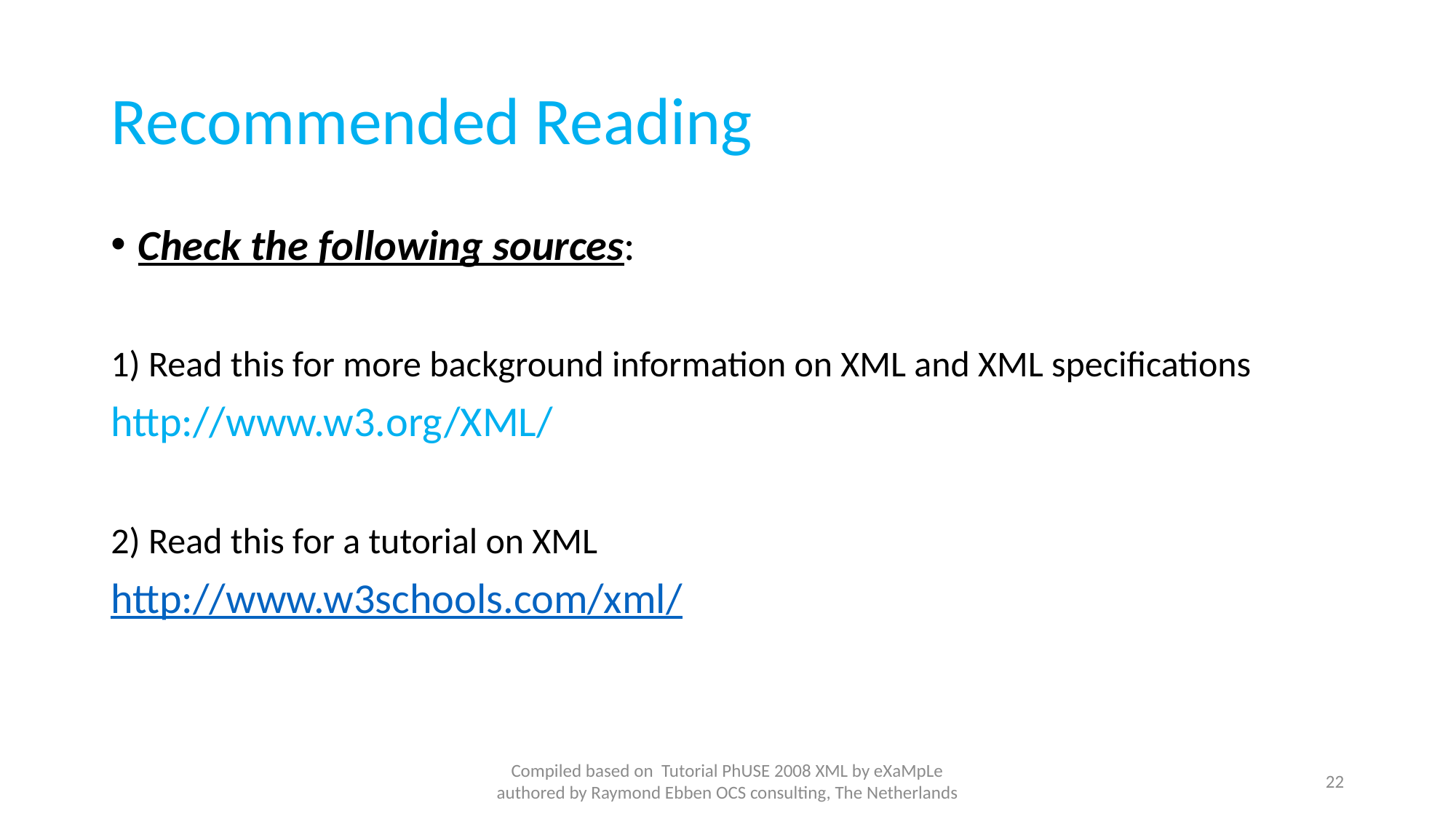

# Recommended Reading
Check the following sources:

1) Read this for more background information on XML and XML specifications
http://www.w3.org/XML/

2) Read this for a tutorial on XML
http://www.w3schools.com/xml/
Compiled based on  Tutorial PhUSE 2008 XML by eXaMpLe authored by Raymond Ebben OCS consulting, The Netherlands
22